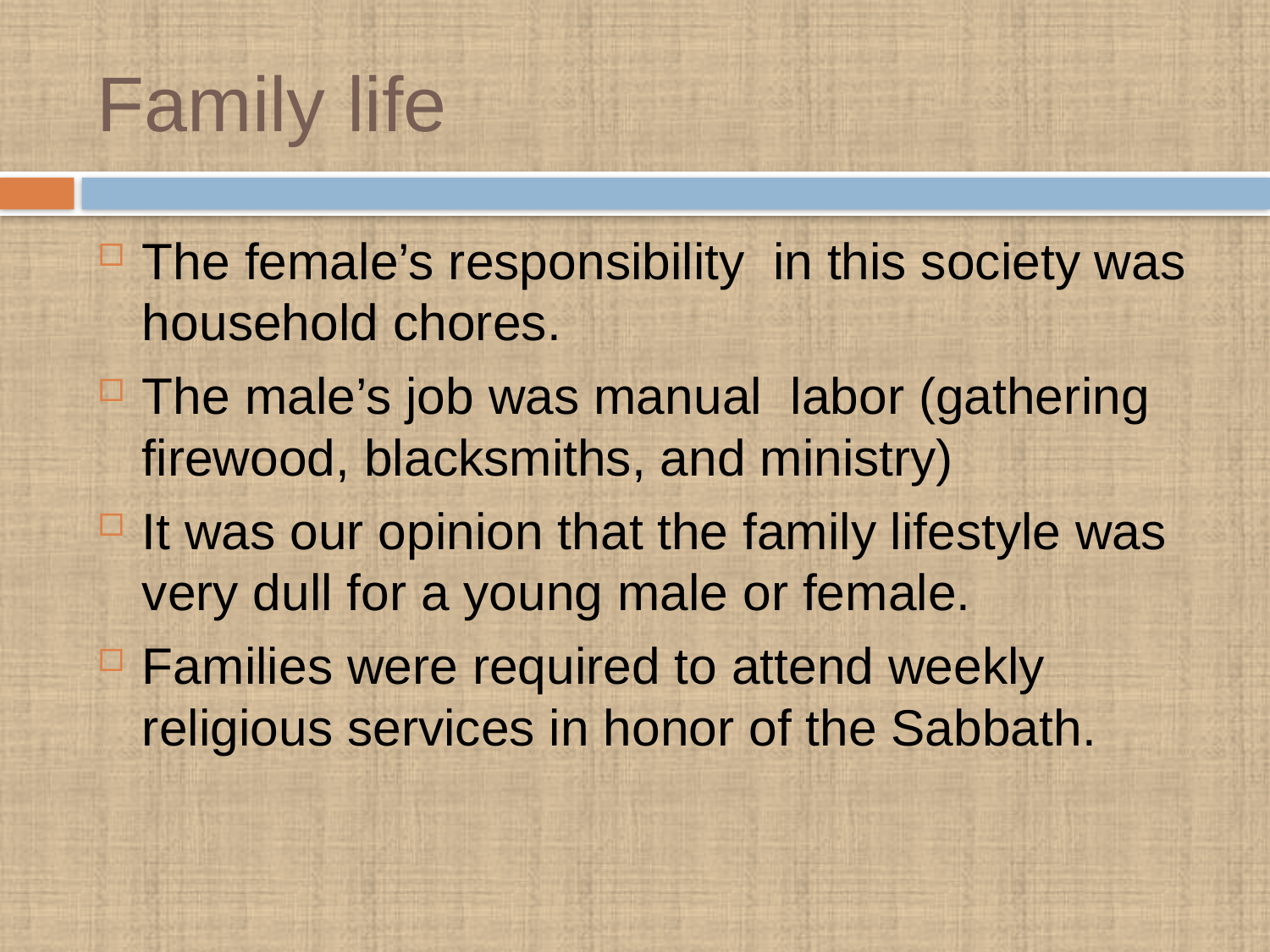

# Family life
The female’s responsibility  in this society was household chores.
The male’s job was manual  labor (gathering firewood, blacksmiths, and ministry)
It was our opinion that the family lifestyle was very dull for a young male or female.
Families were required to attend weekly religious services in honor of the Sabbath.